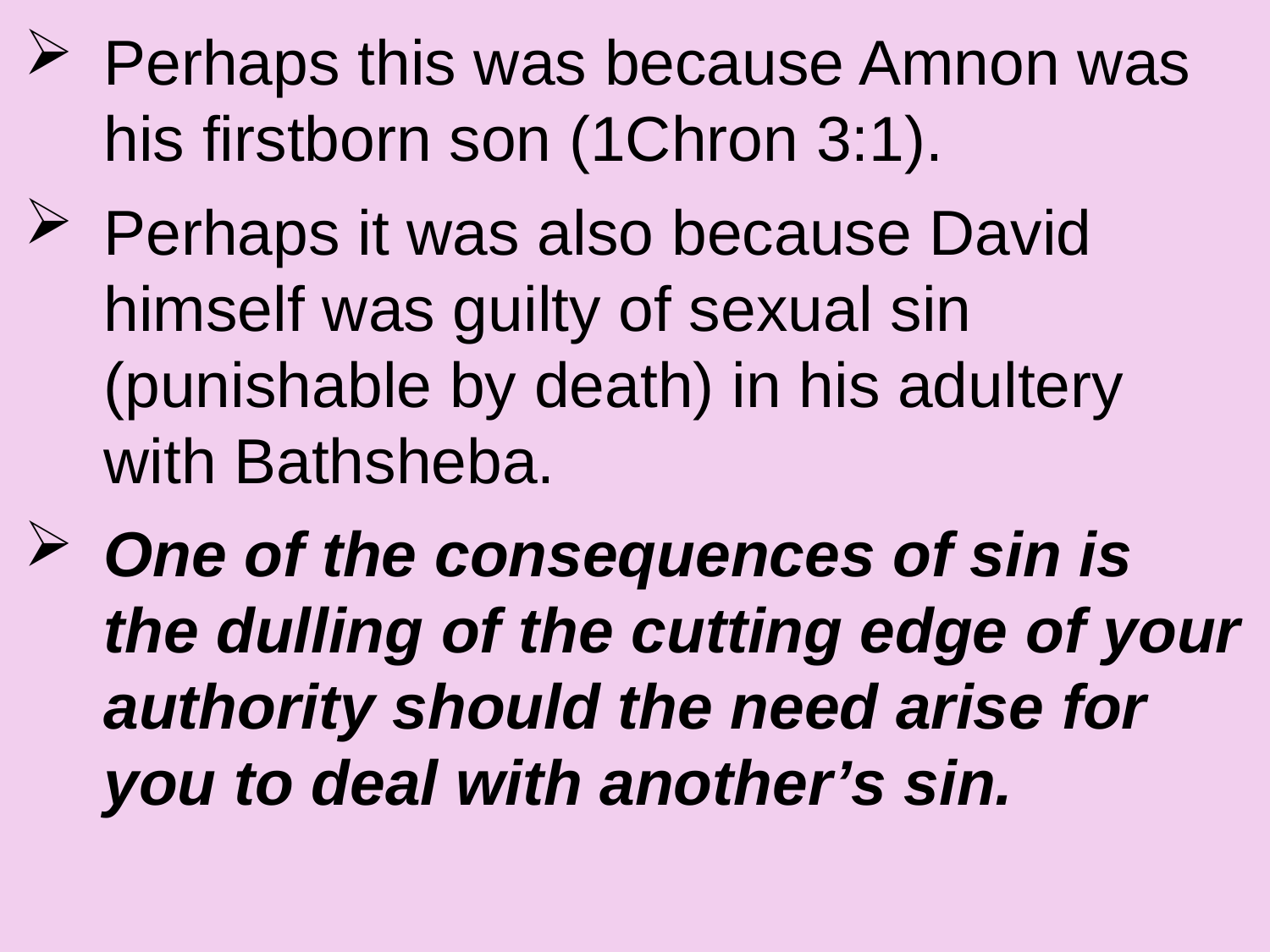

Perhaps this was because Amnon was his firstborn son (1Chron 3:1).
Perhaps it was also because David himself was guilty of sexual sin (punishable by death) in his adultery with Bathsheba.
One of the consequences of sin is the dulling of the cutting edge of your authority should the need arise for you to deal with another’s sin.